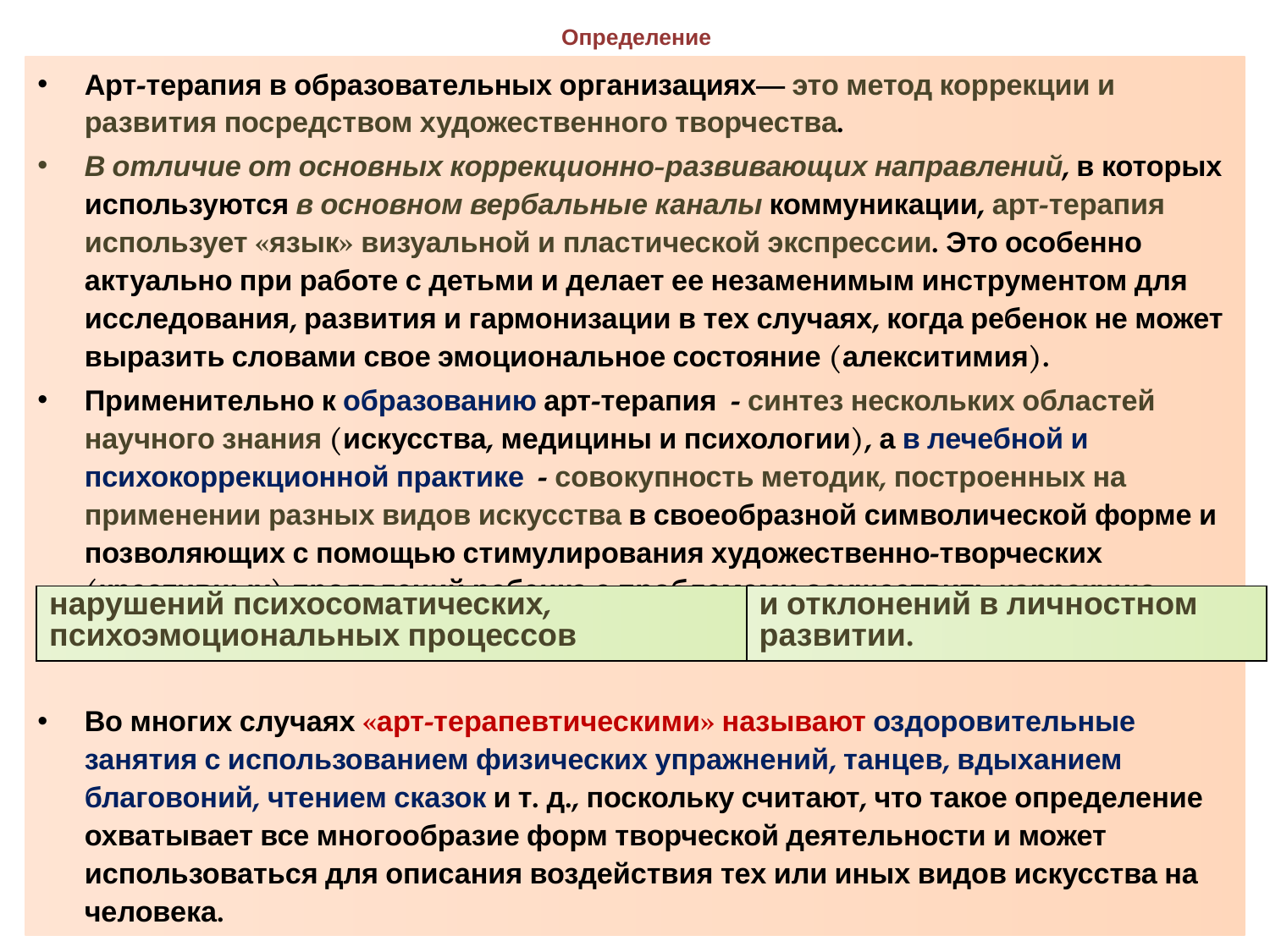

# Определение
Арт-терапия в образовательных организациях— это метод коррекции и развития посредством художественного творчества.
В отличие от основных коррекционно-развивающих направлений, в которых используются в основном вербальные каналы коммуникации, арт-терапия использует «язык» визуальной и пластической экспрессии. Это особенно актуально при работе с детьми и делает ее незаменимым инструментом для исследования, развития и гармонизации в тех случаях, когда ребенок не может выразить словами свое эмоциональное состояние (алекситимия).
Применительно к образованию арт-терапия  - синтез нескольких областей научного знания (искусства, медицины и психологии), а в лечебной и психокоррекционной практике  - совокупность методик, построенных на применении разных видов искусства в своеобразной символической форме и позволяющих с помощью стимулирования художественно-творческих (креативных) проявлений ребенка с проблемами осуществить коррекцию

Во многих случаях «арт-терапевтическими» называют оздоровительные занятия с использованием физических упражнений, танцев, вдыханием благовоний, чтением сказок и т. д., поскольку считают, что такое определение охватывает все многообразие форм творческой деятельности и может использоваться для описания воздействия тех или иных видов искусства на человека.

| нарушений психосоматических, психоэмоциональных процессов | и отклонений в личностном развитии. |
| --- | --- |